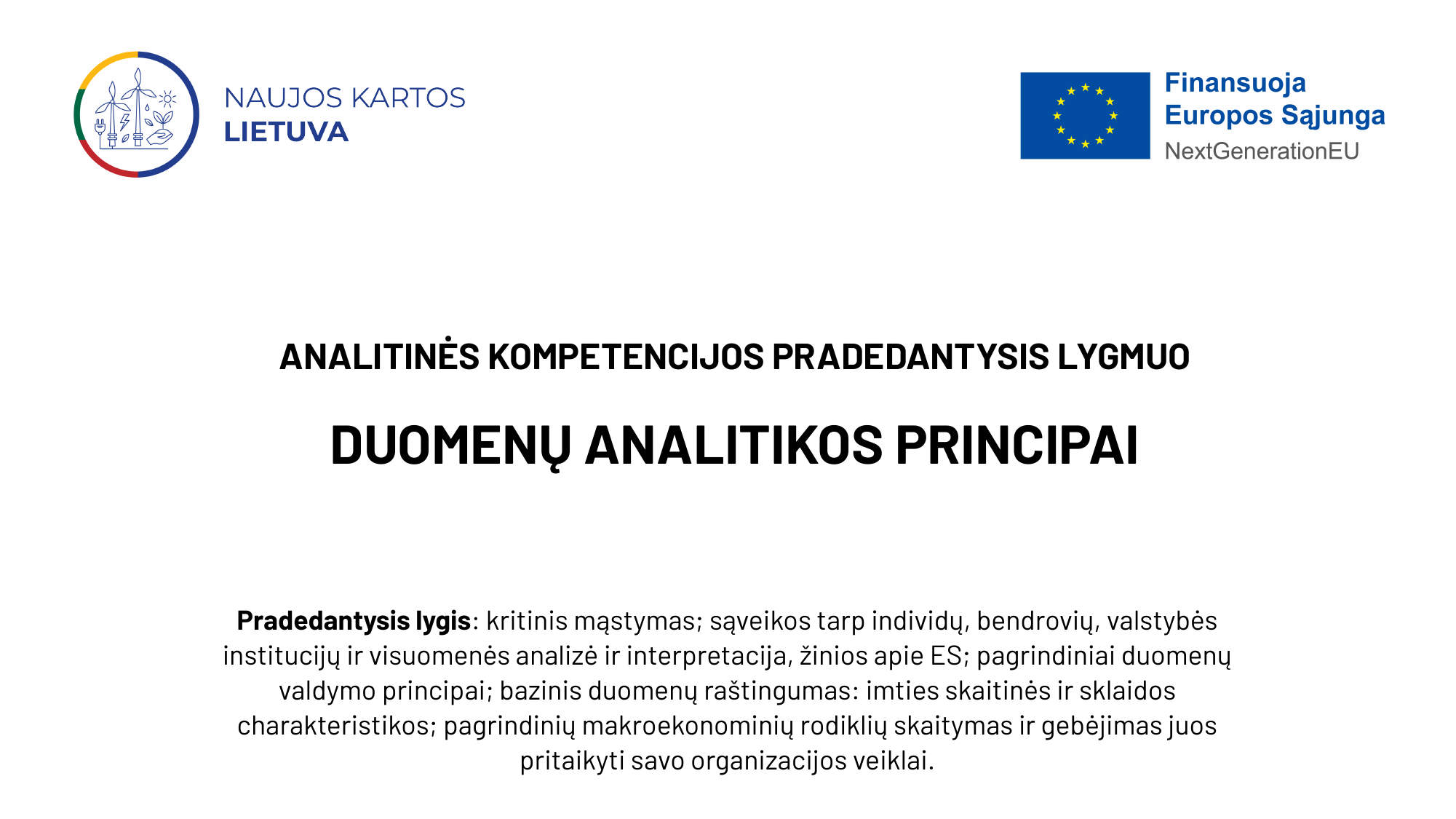

# ANALITINĖS KOMPETENCIJOS PRADEDANTYSIS LYGMUO DUOMENŲ ANALITIKOS PRINCIPAI
Pradedantysis lygis: kritinis mąstymas; sąveikos tarp individų, bendrovių, valstybės institucijų ir visuomenės analizė ir interpretacija, žinios apie ES; pagrindiniai duomenų valdymo principai; bazinis duomenų raštingumas: imties skaitinės ir sklaidos charakteristikos; pagrindinių makroekonominių rodiklių skaitymas ir gebėjimas juos pritaikyti savo organizacijos veiklai.